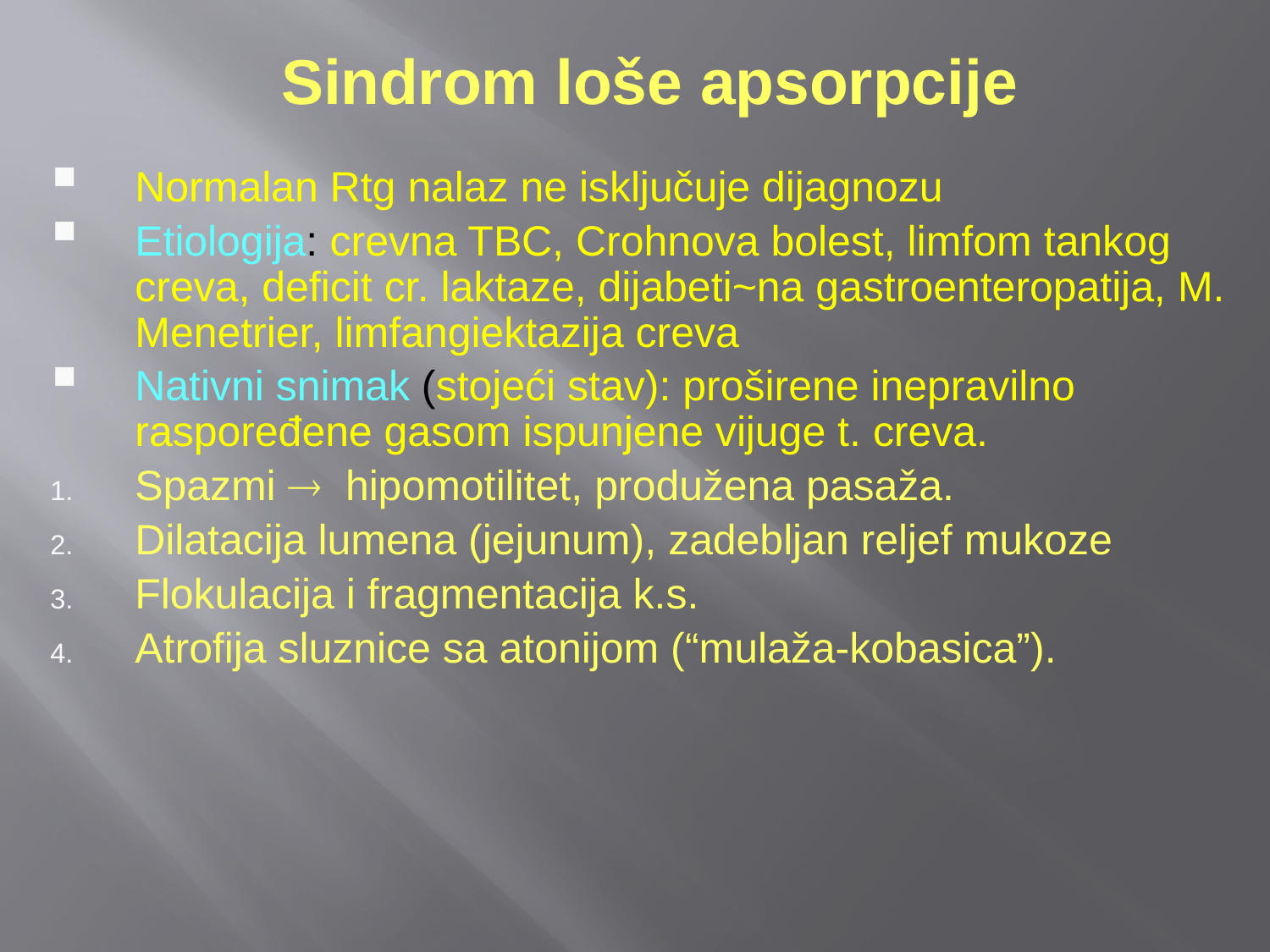

# Sindrom loše apsorpcije
Normalan Rtg nalaz ne isključuje dijagnozu
Etiologija: crevna TBC, Crohnova bolest, limfom tankog creva, deficit cr. laktaze, dijabeti~na gastroenteropatija, M. Menetrier, limfangiektazija creva
Nativni snimak (stojeći stav): proširene inepravilno raspoređene gasom ispunjene vijuge t. creva.
Spazmi →  hipomotilitet, produžena pasaža.
Dilatacija lumena (jejunum), zadebljan reljef mukoze
Flokulacija i fragmentacija k.s.
Atrofija sluznice sa atonijom (“mulaža-kobasica”).